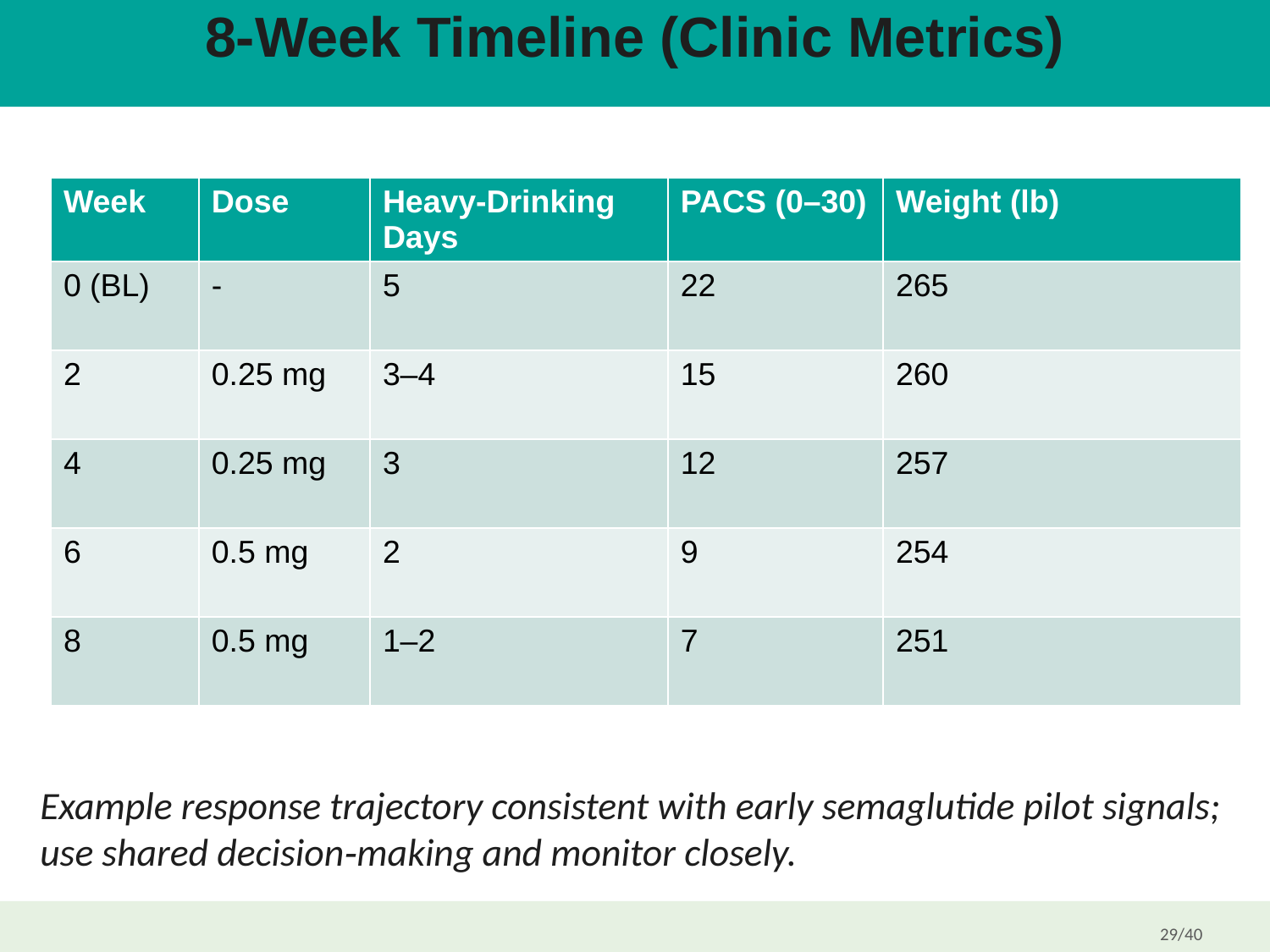

8‑Week Timeline (Clinic Metrics)

| Week | Dose | Heavy‑Drinking Days | PACS (0–30) | Weight (lb) |
| --- | --- | --- | --- | --- |
| 0 (BL) | - | 5 | 22 | 265 |
| 2 | 0.25 mg | 3–4 | 15 | 260 |
| 4 | 0.25 mg | 3 | 12 | 257 |
| 6 | 0.5 mg | 2 | 9 | 254 |
| 8 | 0.5 mg | 1–2 | 7 | 251 |
Example response trajectory consistent with early semaglutide pilot signals;
use shared decision‑making and monitor closely.

29/40